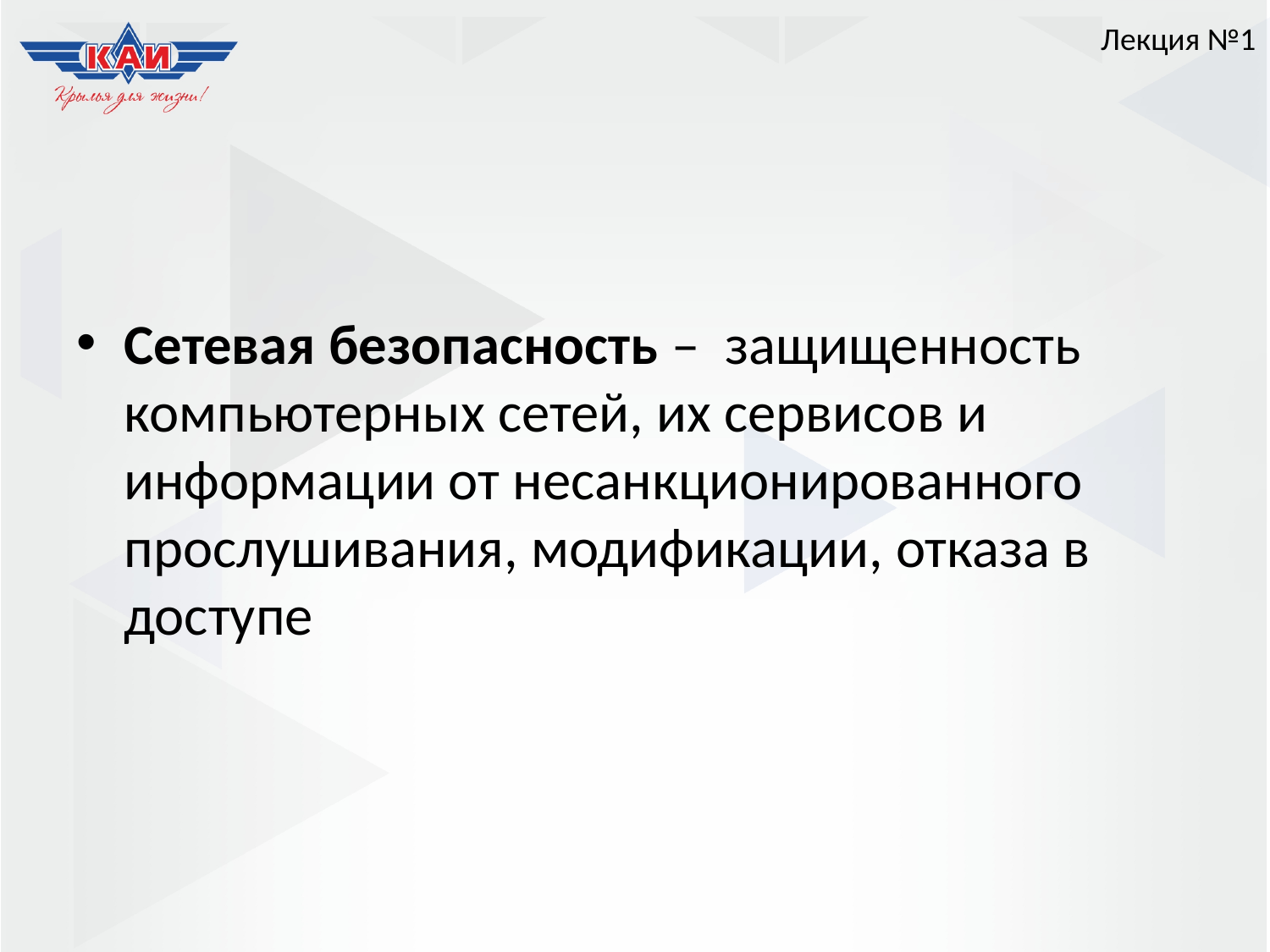

Лекция №1
#

Сетевая безопасность –  защищенность компьютерных сетей, их сервисов и информации от несанкционированного прослушивания, модификации, отказа в доступе